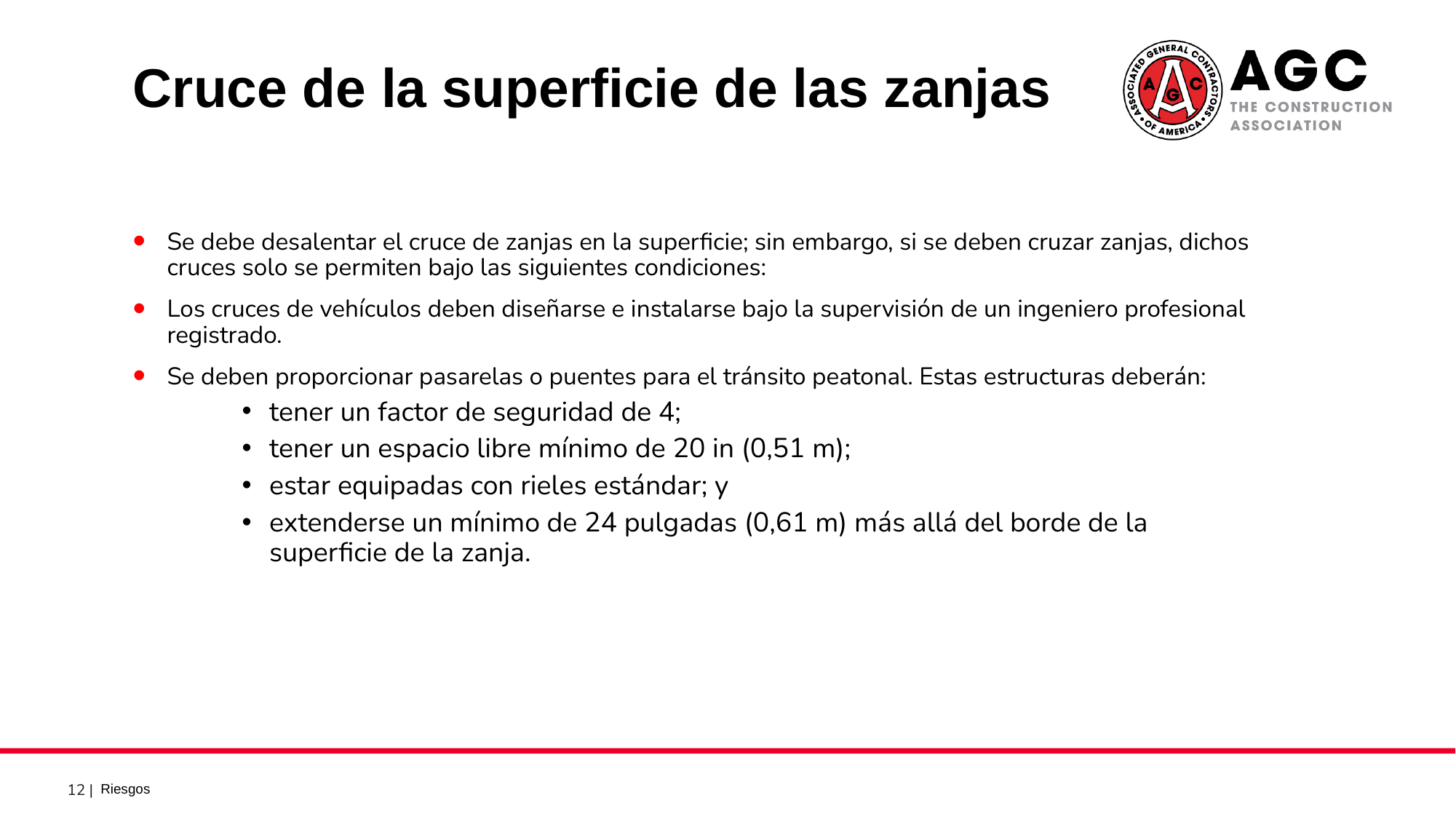

Cruce de la superficie de las zanjas
Se debe desalentar el cruce de zanjas en la superficie; sin embargo, si se deben cruzar zanjas, dichos cruces solo se permiten bajo las siguientes condiciones:
Los cruces de vehículos deben diseñarse e instalarse bajo la supervisión de un ingeniero profesional registrado.
Se deben proporcionar pasarelas o puentes para el tránsito peatonal. Estas estructuras deberán:
tener un factor de seguridad de 4;
tener un espacio libre mínimo de 20 in (0,51 m);
estar equipadas con rieles estándar; y
extenderse un mínimo de 24 pulgadas (0,61 m) más allá del borde de la superficie de la zanja.

Riesgos